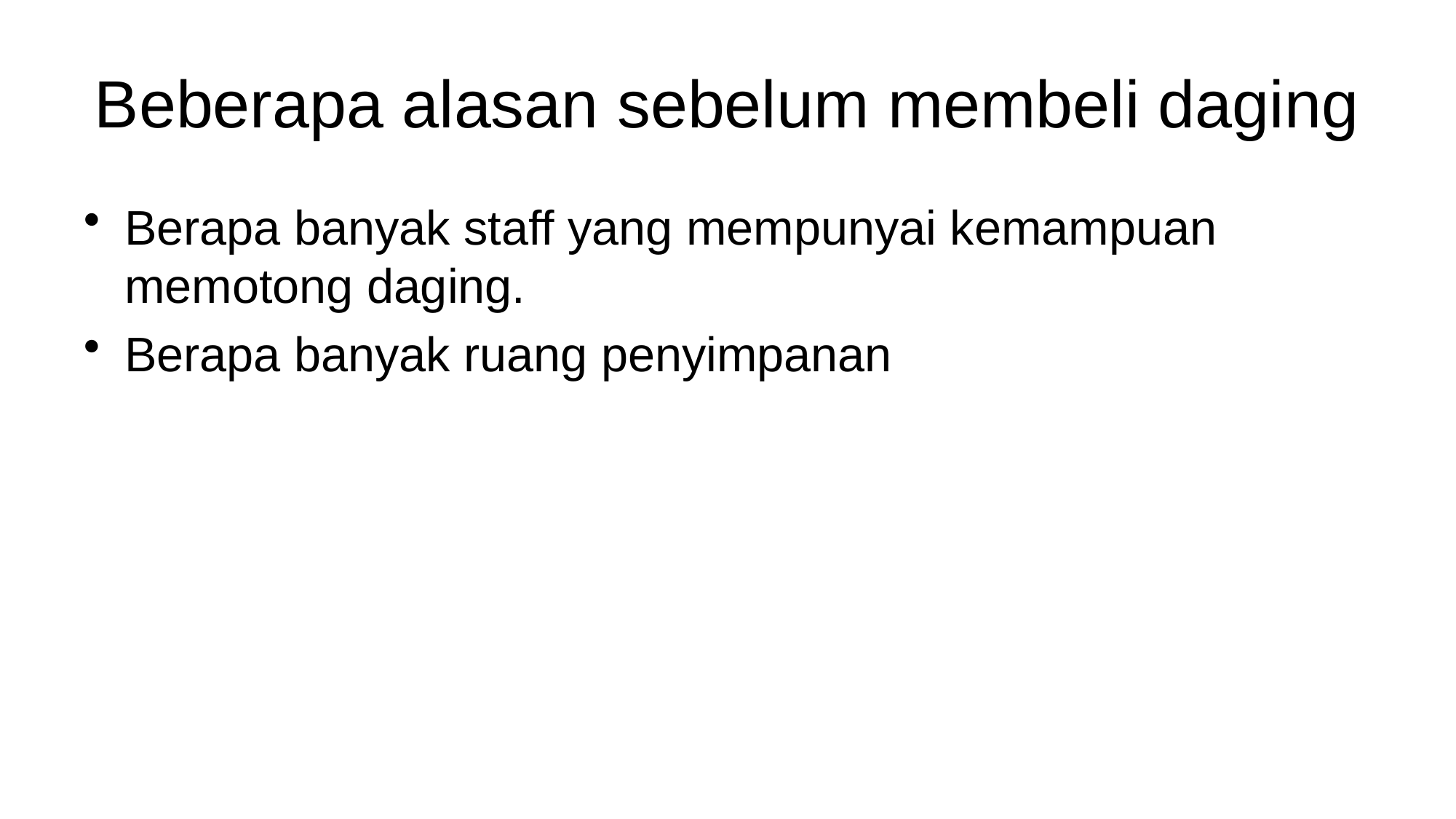

# Beberapa alasan sebelum membeli daging
Berapa banyak staff yang mempunyai kemampuan memotong daging.
Berapa banyak ruang penyimpanan